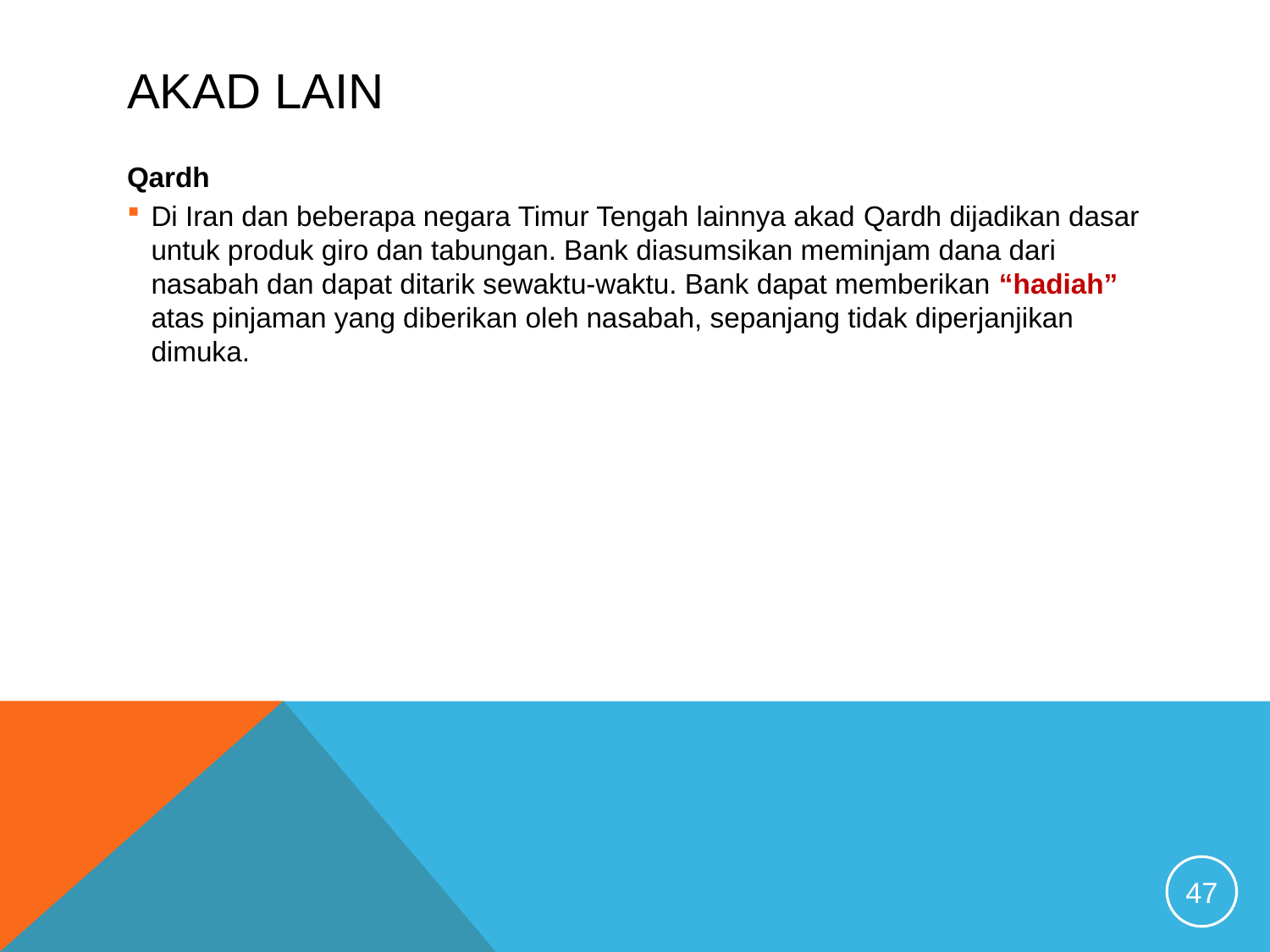

# AKAD LAIN
Qardh
Di Iran dan beberapa negara Timur Tengah lainnya akad Qardh dijadikan dasar untuk produk giro dan tabungan. Bank diasumsikan meminjam dana dari nasabah dan dapat ditarik sewaktu-waktu. Bank dapat memberikan “hadiah” atas pinjaman yang diberikan oleh nasabah, sepanjang tidak diperjanjikan dimuka.
47